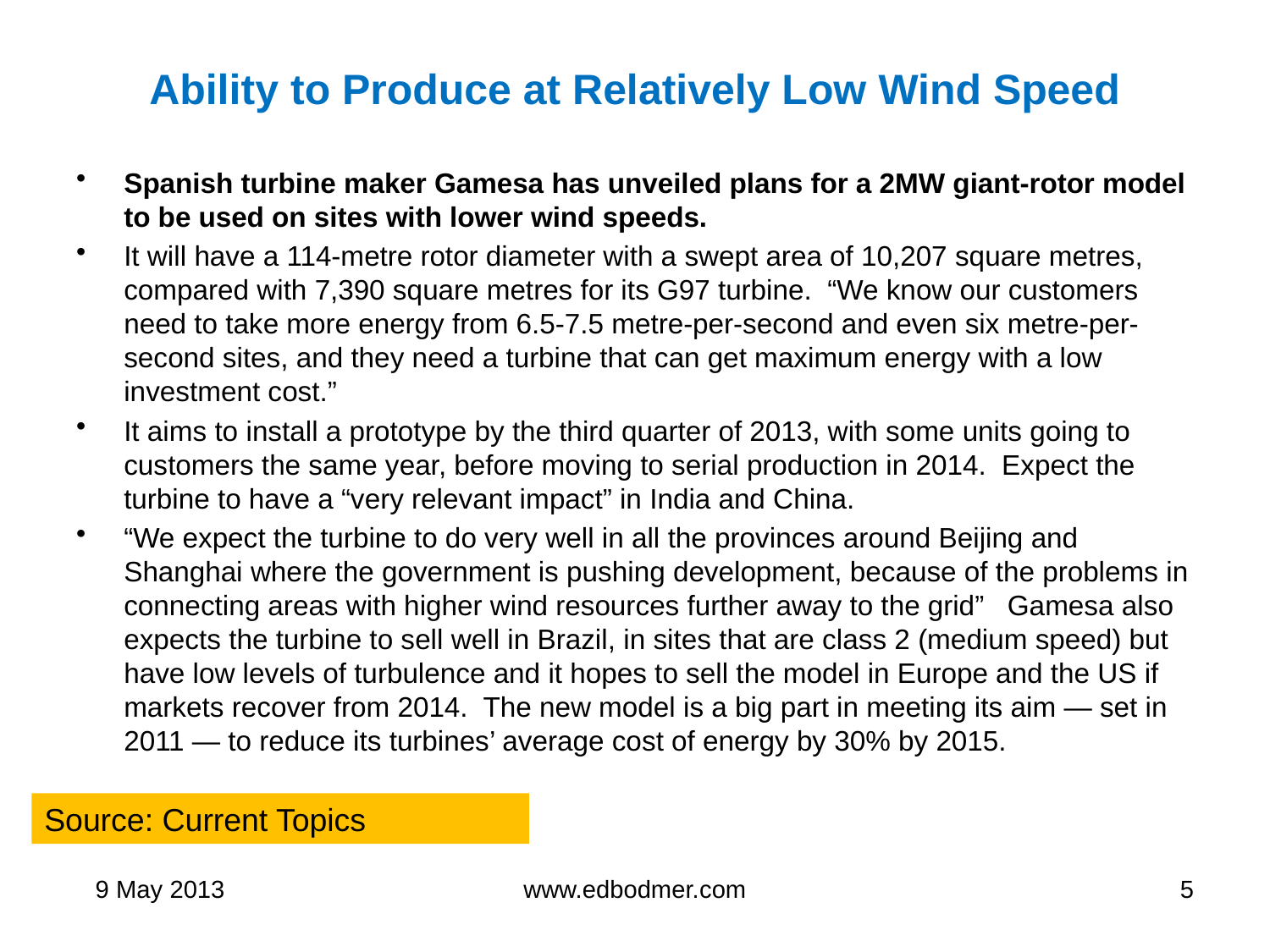

# Ability to Produce at Relatively Low Wind Speed
Spanish turbine maker Gamesa has unveiled plans for a 2MW giant-rotor model to be used on sites with lower wind speeds.
It will have a 114-metre rotor diameter with a swept area of 10,207 square metres, compared with 7,390 square metres for its G97 turbine.  “We know our customers need to take more energy from 6.5-7.5 metre-per-second and even six metre-per-second sites, and they need a turbine that can get maximum energy with a low investment cost.”
It aims to install a prototype by the third quarter of 2013, with some units going to customers the same year, before moving to serial production in 2014.  Expect the turbine to have a “very relevant impact” in India and China.
“We expect the turbine to do very well in all the provinces around Beijing and Shanghai where the government is pushing development, because of the problems in connecting areas with higher wind resources further away to the grid”   Gamesa also expects the turbine to sell well in Brazil, in sites that are class 2 (medium speed) but have low levels of turbulence and it hopes to sell the model in Europe and the US if markets recover from 2014.  The new model is a big part in meeting its aim — set in 2011 — to reduce its turbines’ average cost of energy by 30% by 2015.

Source: Current Topics
9 May 2013
www.edbodmer.com
5